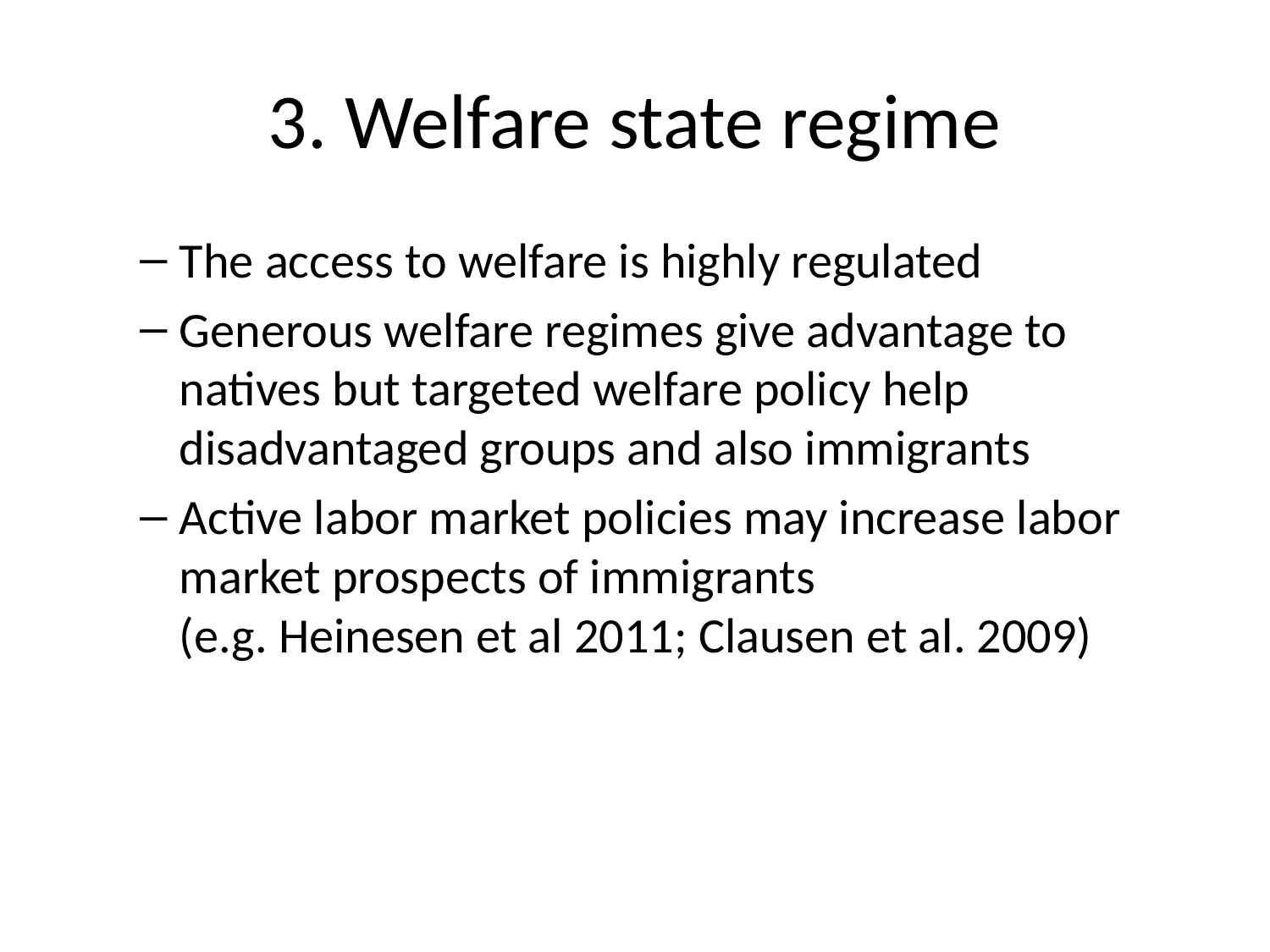

# 3. Welfare state regime
The access to welfare is highly regulated
Generous welfare regimes give advantage to natives but targeted welfare policy help disadvantaged groups and also immigrants
Active labor market policies may increase labor market prospects of immigrants
(e.g. Heinesen et al 2011; Clausen et al. 2009)